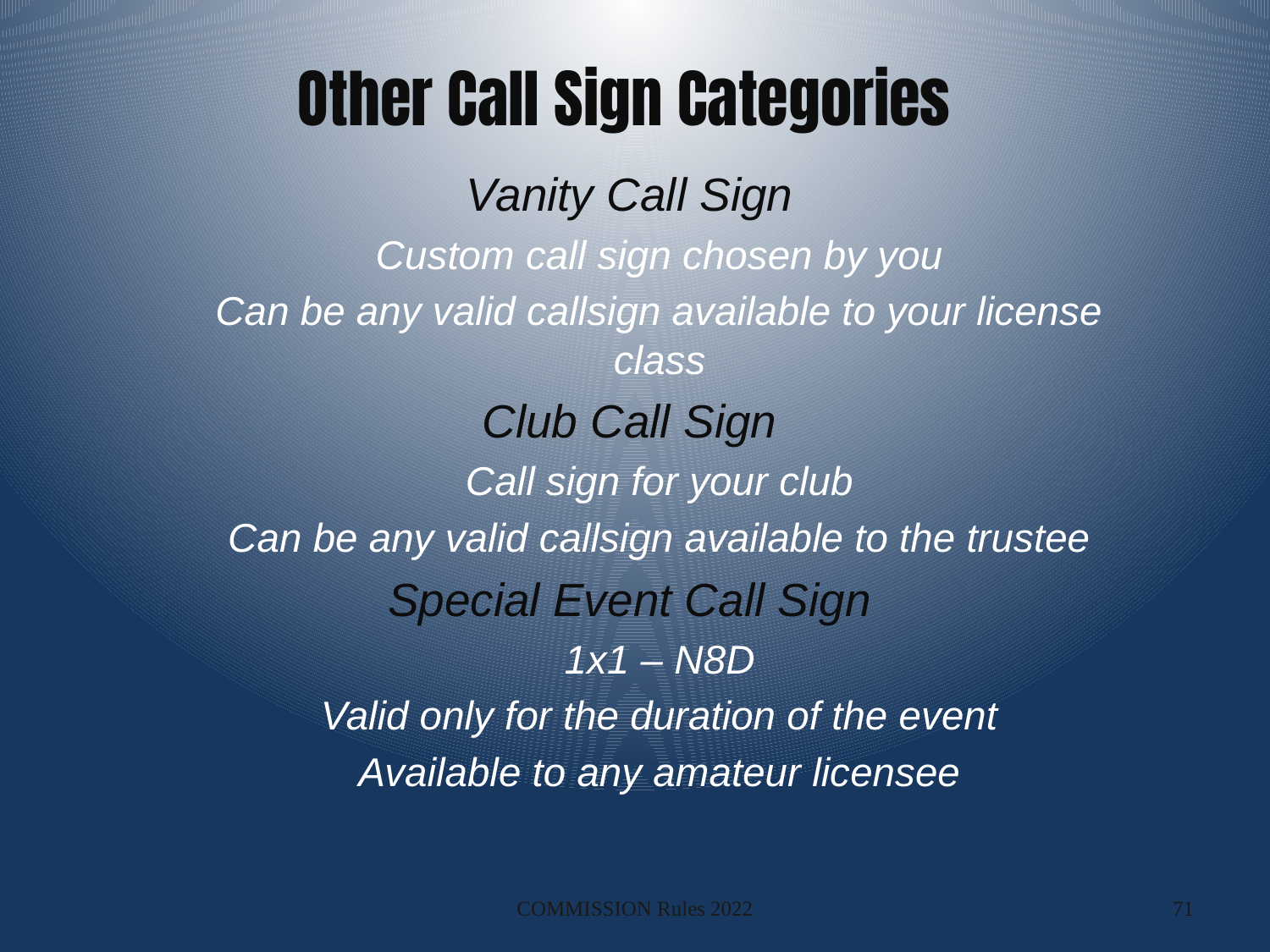

# Other Call Sign Categories
Vanity Call Sign
Custom call sign chosen by you
Can be any valid callsign available to your license class
Club Call Sign
Call sign for your club
Can be any valid callsign available to the trustee
Special Event Call Sign
1x1 – N8D
Valid only for the duration of the event
Available to any amateur licensee

COMMISSION Rules 2022
71